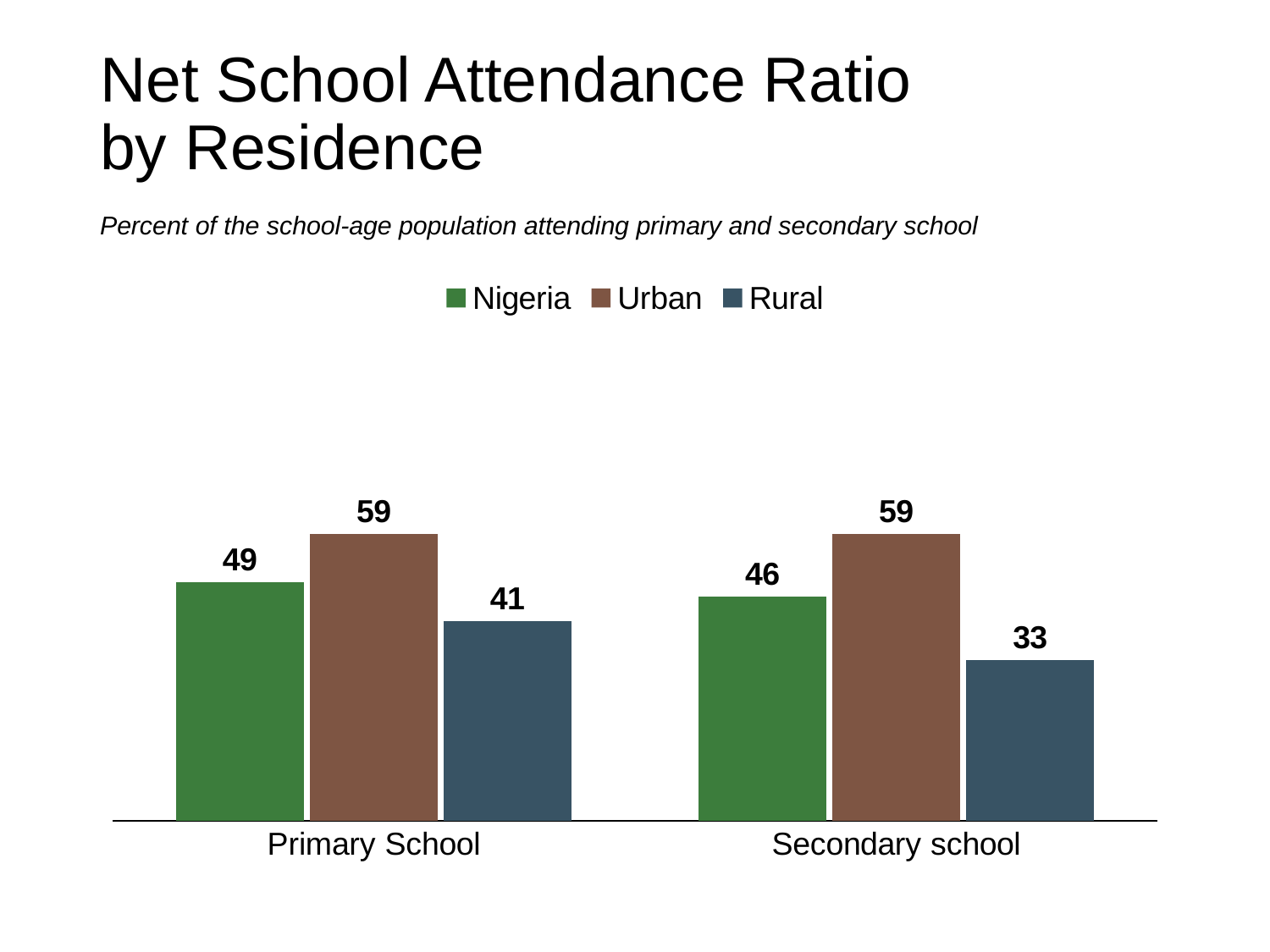

# Net School Attendance Ratio by Residence
Percent of the school-age population attending primary and secondary school

### Chart

| Category | Nigeria | Urban | Rural |
|---|---|---|---|
| Primary School | 49.0 | 59.0 | 41.0 |
| Secondary school | 46.0 | 59.0 | 33.0 |